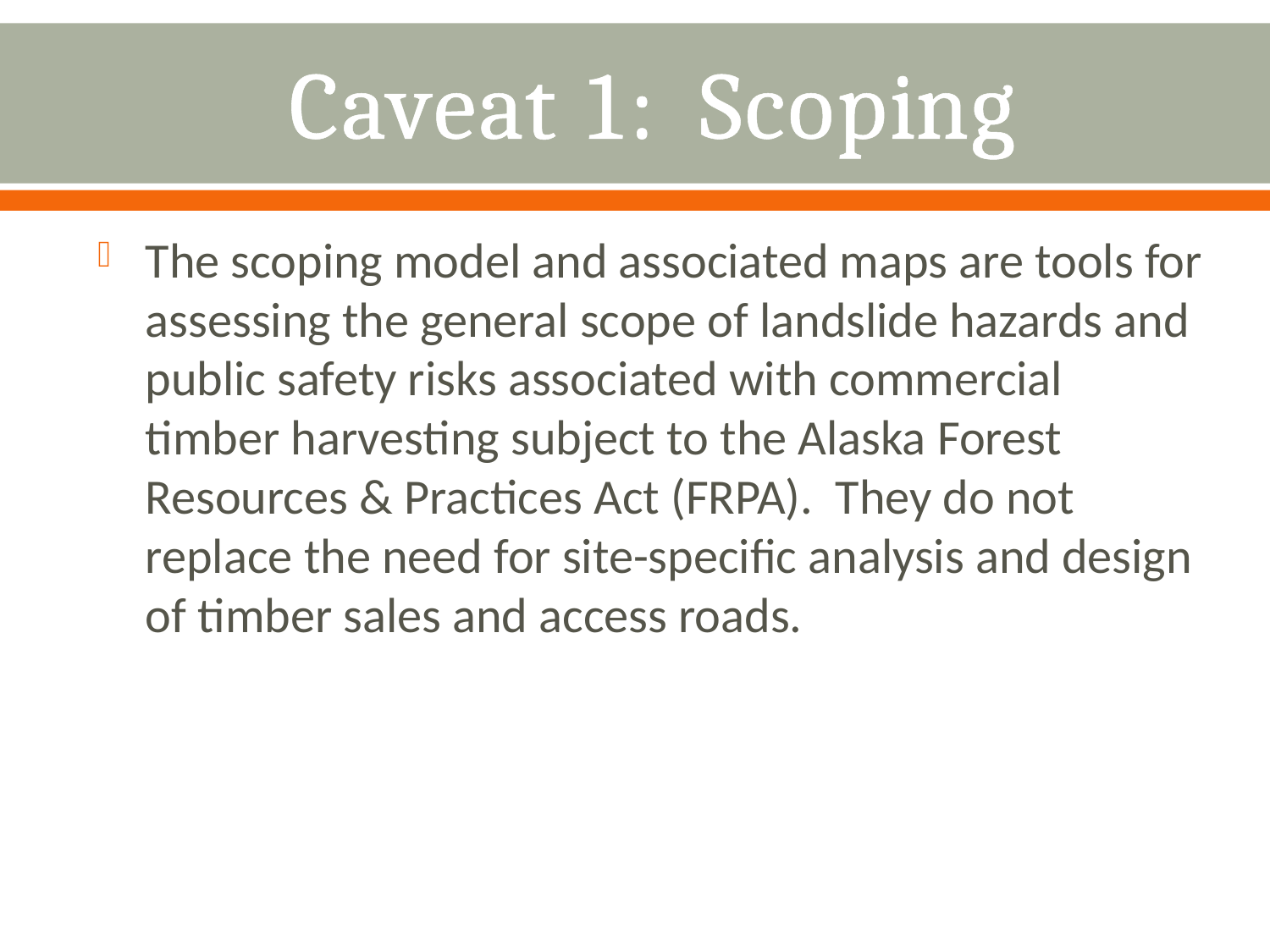

# Caveat 1:  Scoping
The scoping model and associated maps are tools for assessing the general scope of landslide hazards and public safety risks associated with commercial timber harvesting subject to the Alaska Forest Resources & Practices Act (FRPA).  They do not replace the need for site-specific analysis and design of timber sales and access roads.